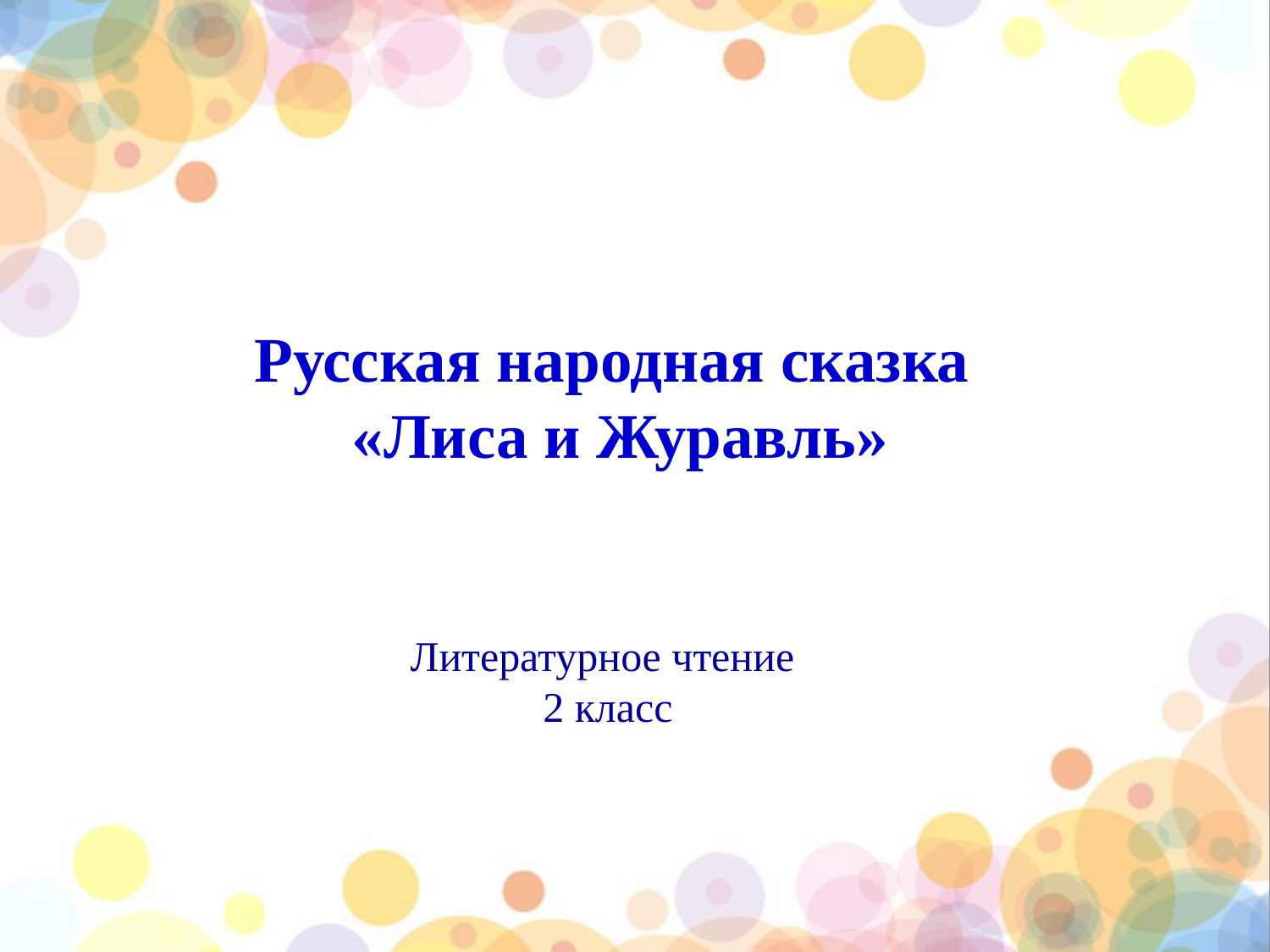

Русская народная сказка
«Лиса и Журавль»
Литературное чтение
2 класс